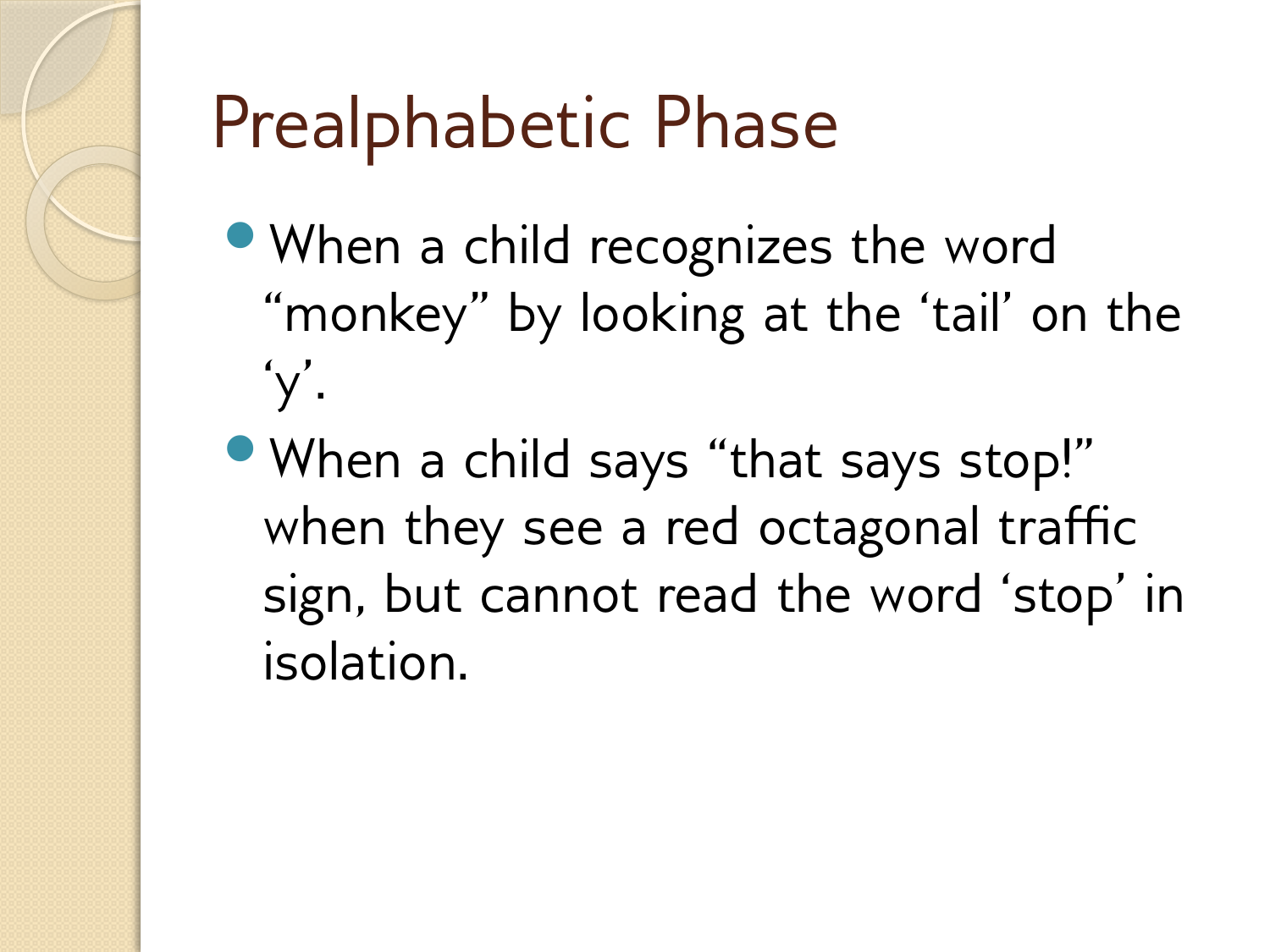

# Prealphabetic Phase
When a child recognizes the word “monkey” by looking at the ‘tail’ on the ‘y’.
When a child says “that says stop!” when they see a red octagonal traffic sign, but cannot read the word ‘stop’ in isolation.